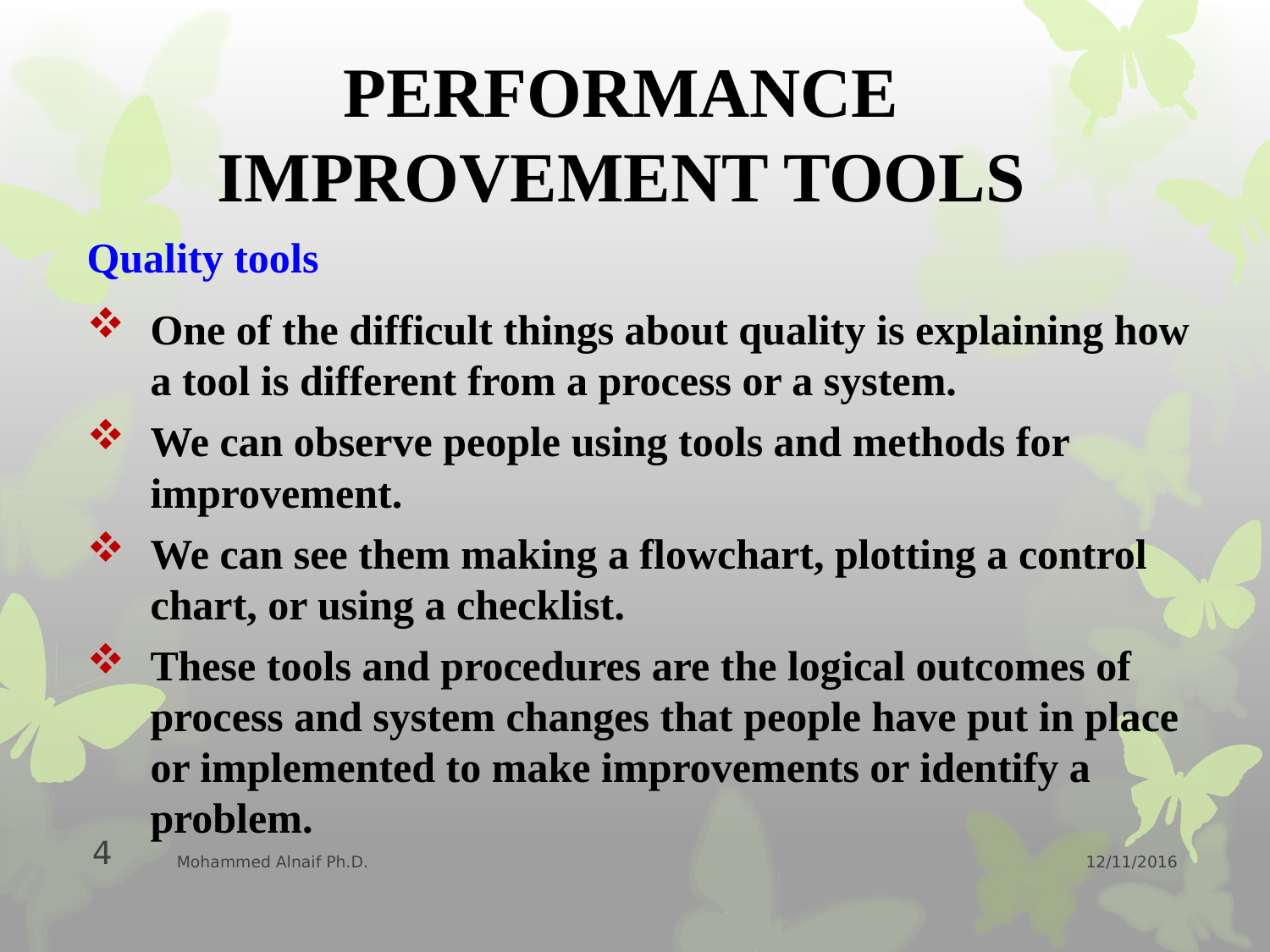

PERFORMANCE IMPROVEMENT TOOLS
Quality tools
One of the difficult things about quality is explaining how a tool is different from a process or a system.
We can observe people using tools and methods for improvement.
We can see them making a flowchart, plotting a control chart, or using a checklist.
These tools and procedures are the logical outcomes of process and system changes that people have put in place or implemented to make improvements or identify a problem.
Mohammed Alnaif Ph.D.
12/11/2016
4